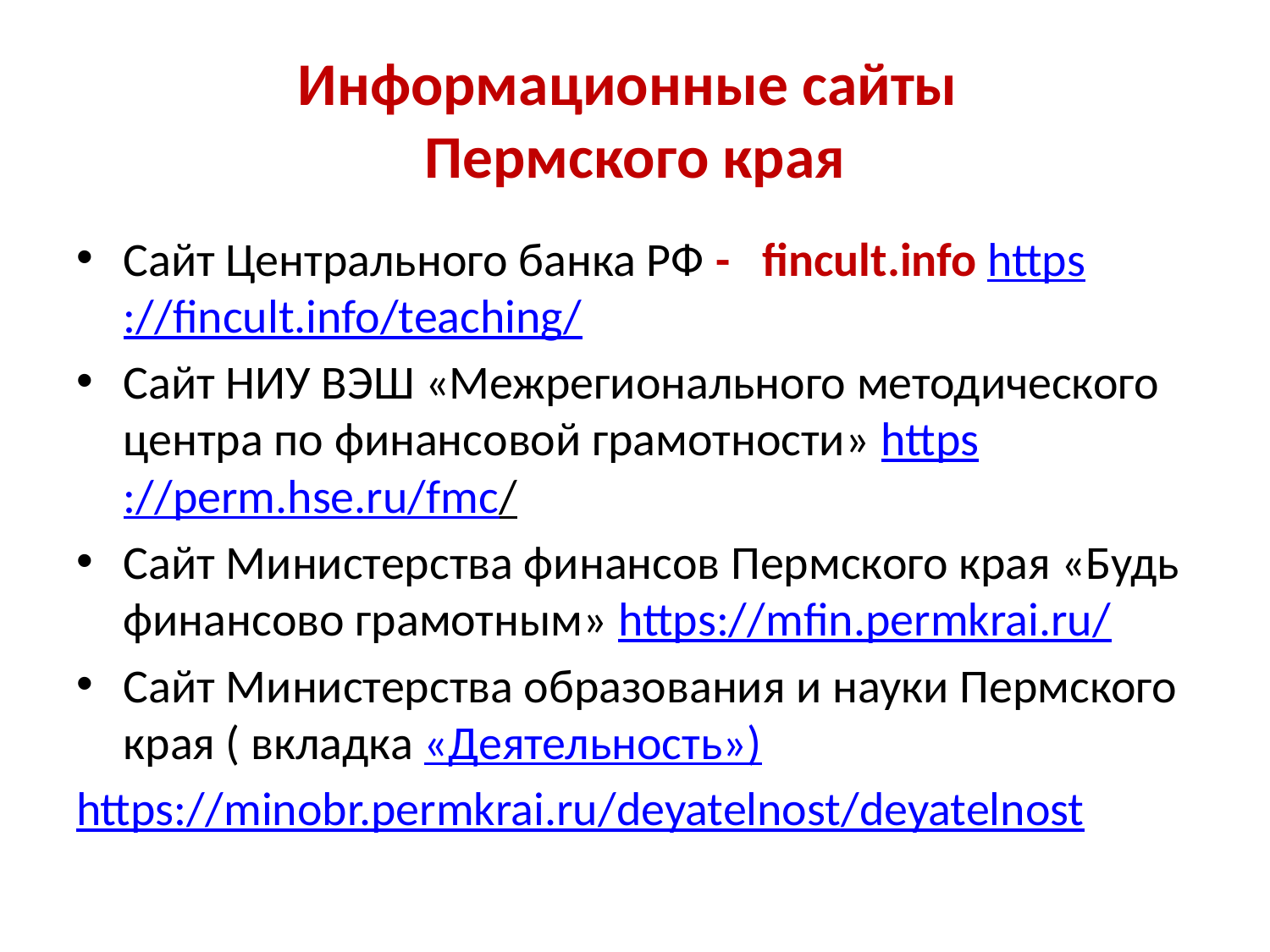

# Информационные сайты Пермского края
Сайт Центрального банка РФ -   fincult.info https://fincult.info/teaching/
Сайт НИУ ВЭШ «Межрегионального методического центра по финансовой грамотности» https://perm.hse.ru/fmc/
Сайт Министерства финансов Пермского края «Будь финансово грамотным» https://mfin.permkrai.ru/
Сайт Министерства образования и науки Пермского края ( вкладка «Деятельность»)
https://minobr.permkrai.ru/deyatelnost/deyatelnost